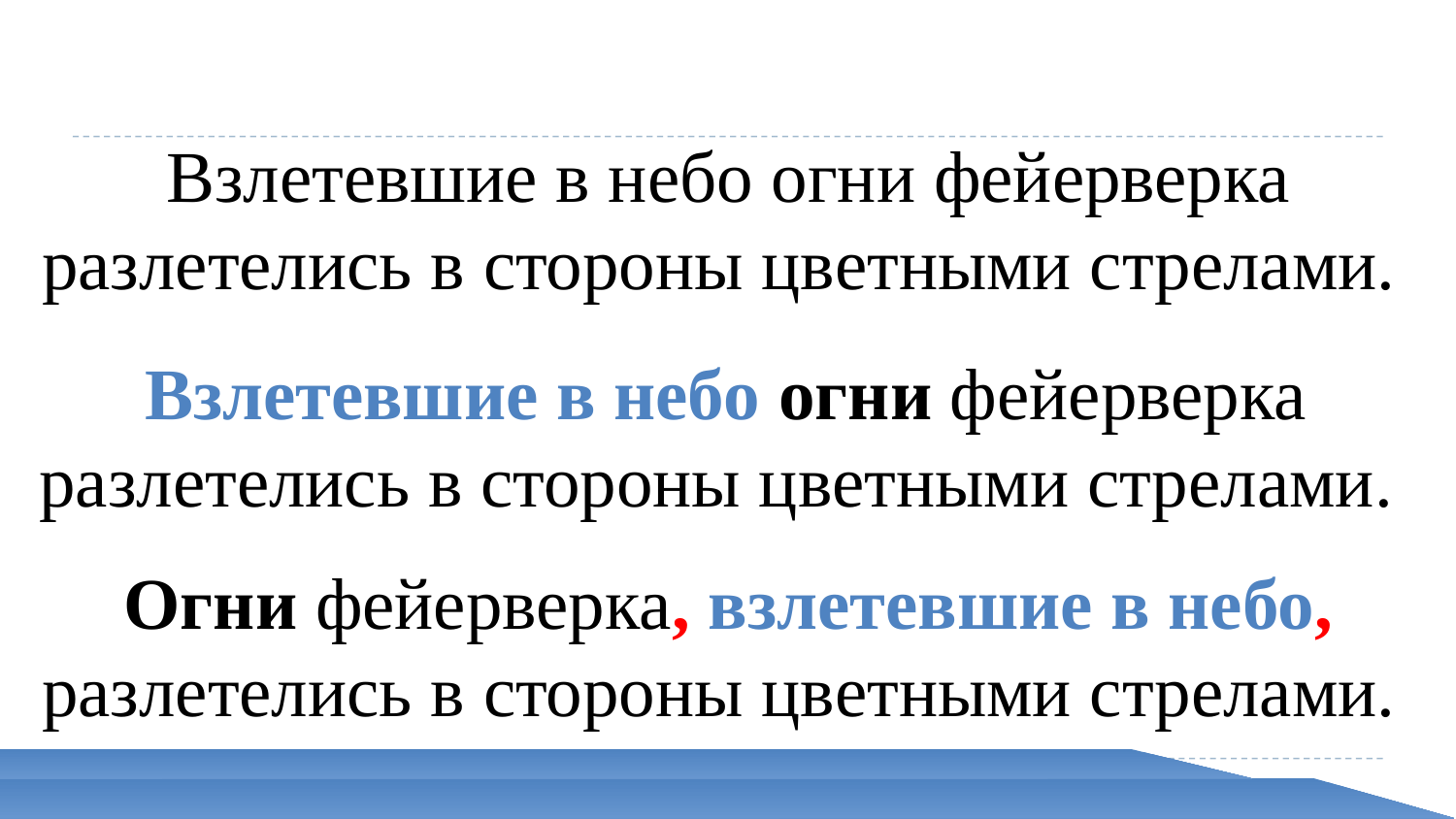

Санкт-Петербургская академия постдипломного педагогического образования
Взлетевшие в небо огни фейерверка разлетелись в стороны цветными стрелами.
Взлетевшие в небо огни фейерверка разлетелись в стороны цветными стрелами.
Огни фейерверка, взлетевшие в небо, разлетелись в стороны цветными стрелами.
,